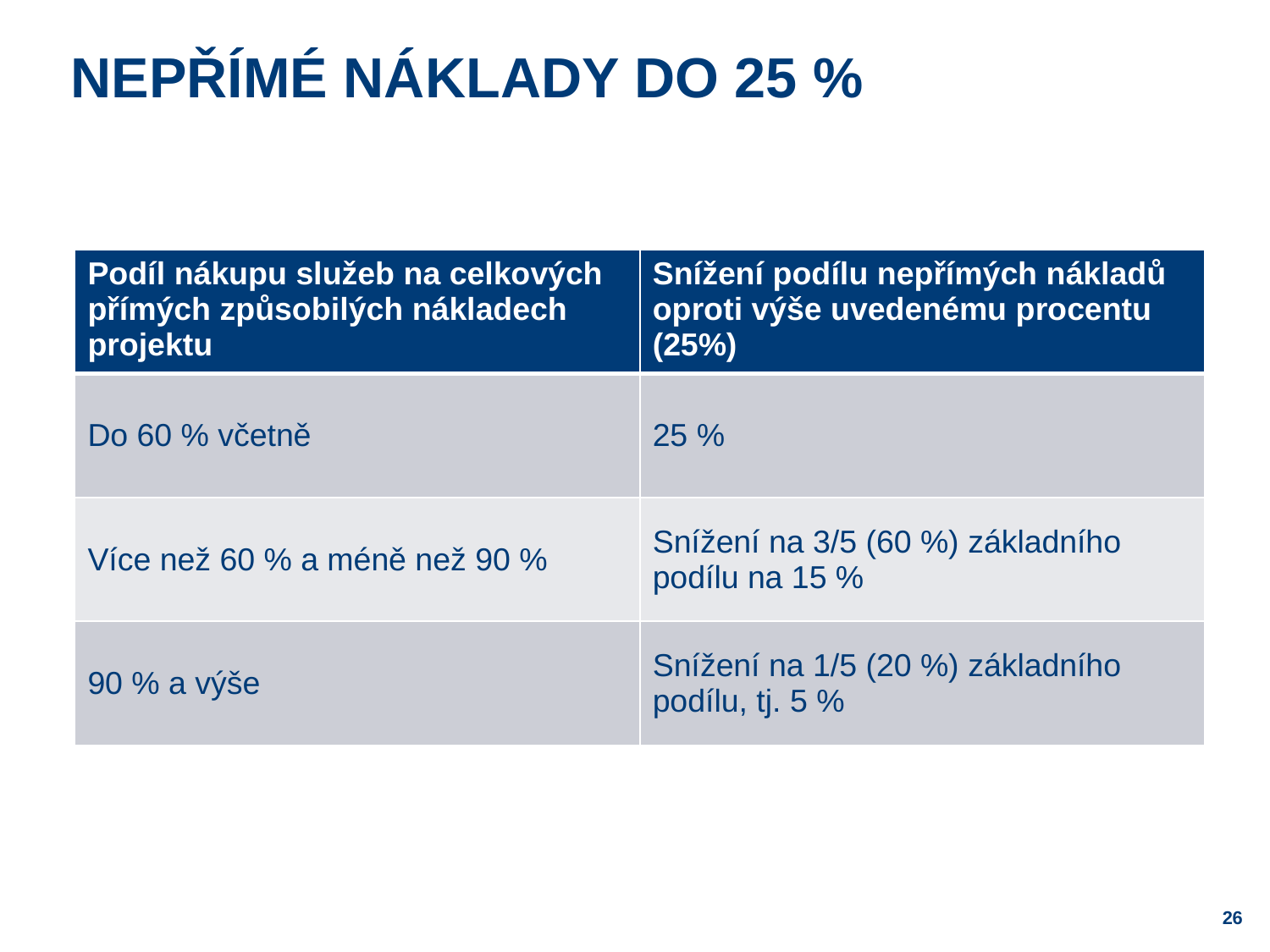

# Nepřímé náklady do 25 %
| Podíl nákupu služeb na celkových přímých způsobilých nákladech projektu | Snížení podílu nepřímých nákladů oproti výše uvedenému procentu (25%) |
| --- | --- |
| Do 60 % včetně | 25 % |
| Více než 60 % a méně než 90 % | Snížení na 3/5 (60 %) základního podílu na 15 % |
| 90 % a výše | Snížení na 1/5 (20 %) základního podílu, tj. 5 % |
26